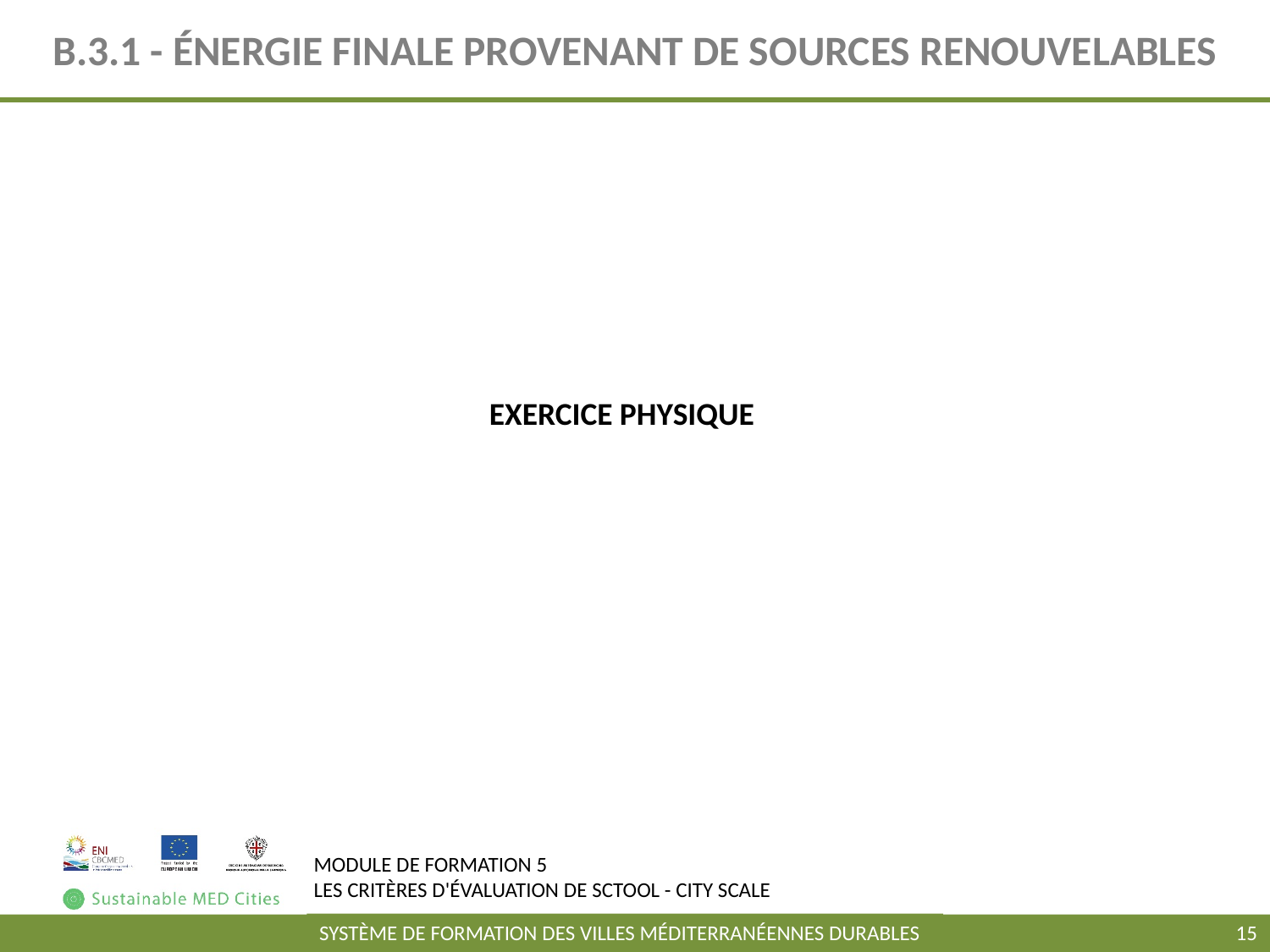

# B.3.1 - ÉNERGIE FINALE PROVENANT DE SOURCES RENOUVELABLES

EXERCICE PHYSIQUE
15
SYSTÈME DE FORMATION DES VILLES MÉDITERRANÉENNES DURABLES